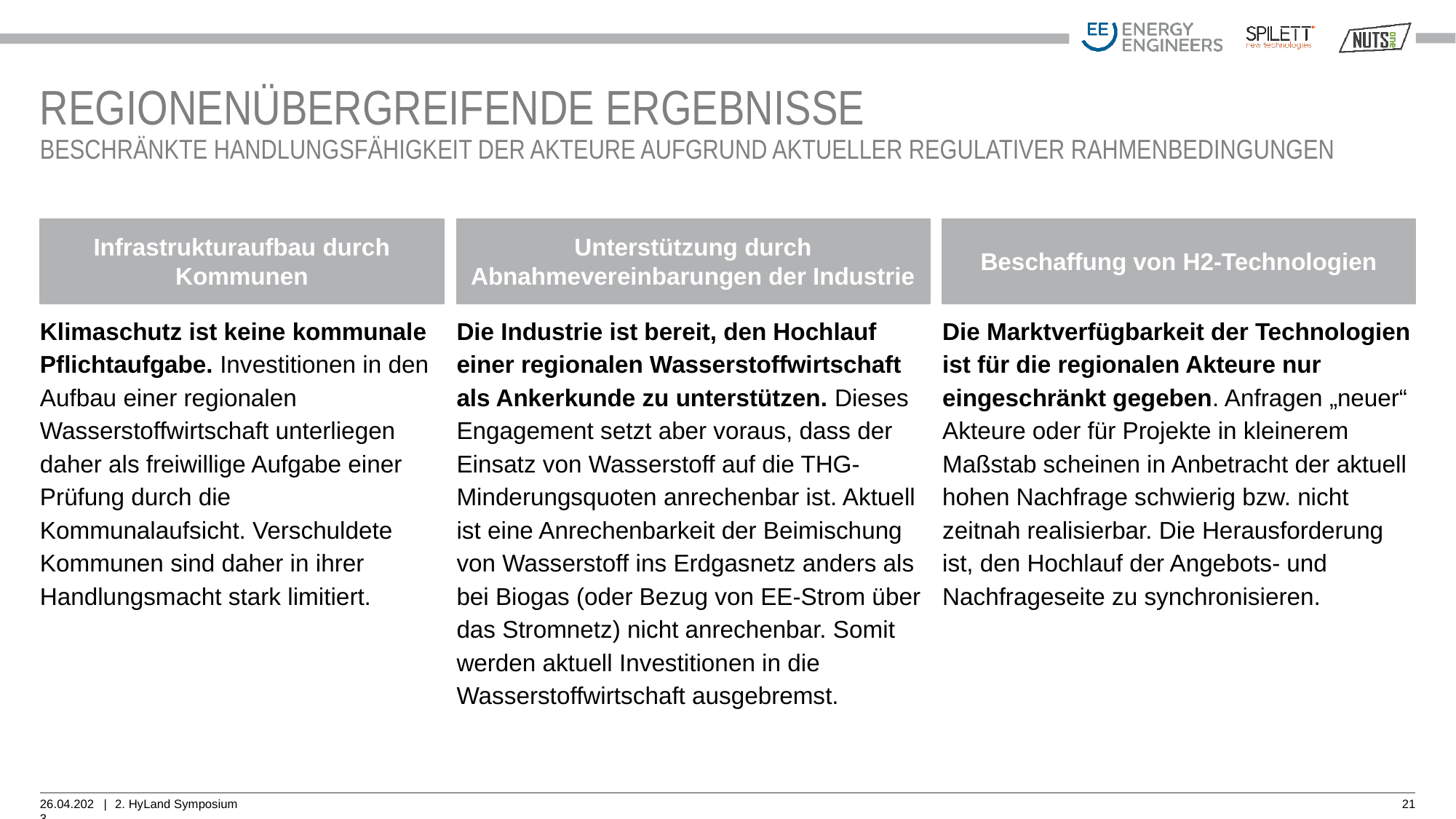

Regionenübergreifende Ergebnisse
Beschränkte Handlungsfähigkeit der Akteure aufgrund aktueller regulativer Rahmenbedingungen

Infrastrukturaufbau durch Kommunen
Unterstützung durch Abnahmevereinbarungen der Industrie
Beschaffung von H2-Technologien
Klimaschutz ist keine kommunale Pflichtaufgabe. Investitionen in den Aufbau einer regionalen Wasserstoffwirtschaft unterliegen daher als freiwillige Aufgabe einer Prüfung durch die Kommunalaufsicht. Verschuldete Kommunen sind daher in ihrer Handlungsmacht stark limitiert.
Die Industrie ist bereit, den Hochlauf einer regionalen Wasserstoffwirtschaft als Ankerkunde zu unterstützen. Dieses Engagement setzt aber voraus, dass der Einsatz von Wasserstoff auf die THG-Minderungsquoten anrechenbar ist. Aktuell ist eine Anrechenbarkeit der Beimischung von Wasserstoff ins Erdgasnetz anders als bei Biogas (oder Bezug von EE-Strom über das Stromnetz) nicht anrechenbar. Somit werden aktuell Investitionen in die Wasserstoffwirtschaft ausgebremst.
Die Marktverfügbarkeit der Technologien ist für die regionalen Akteure nur eingeschränkt gegeben. Anfragen „neuer“ Akteure oder für Projekte in kleinerem Maßstab scheinen in Anbetracht der aktuell hohen Nachfrage schwierig bzw. nicht zeitnah realisierbar. Die Herausforderung ist, den Hochlauf der Angebots- und Nachfrageseite zu synchronisieren.

26.04.2023
2. HyLand Symposium